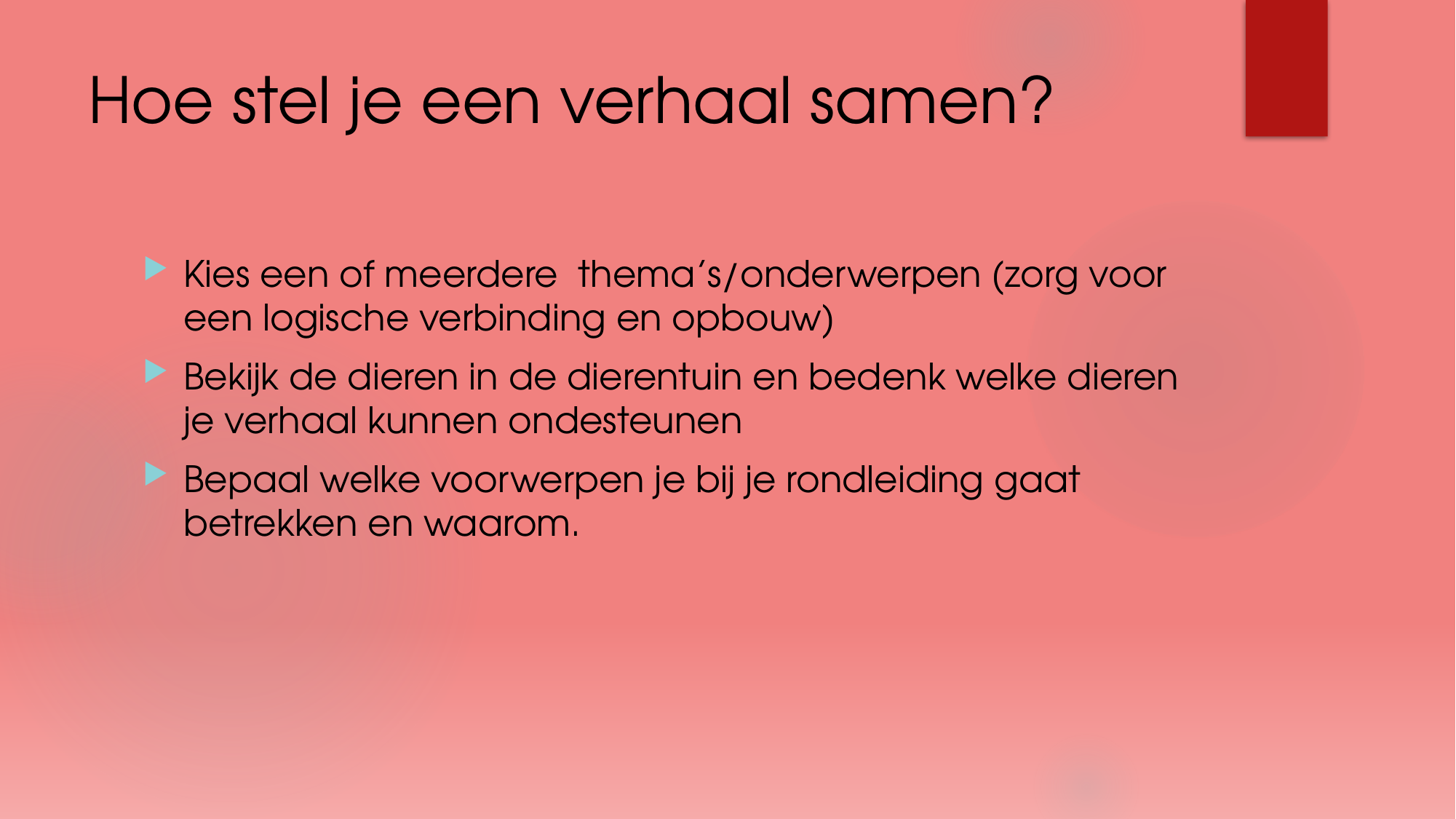

# Hoe stel je een verhaal samen?
Kies een of meerdere  thema’s/onderwerpen (zorg voor een logische verbinding en opbouw)
Bekijk de dieren in de dierentuin en bedenk welke dieren je verhaal kunnen ondesteunen
Bepaal welke voorwerpen je bij je rondleiding gaat betrekken en waarom.